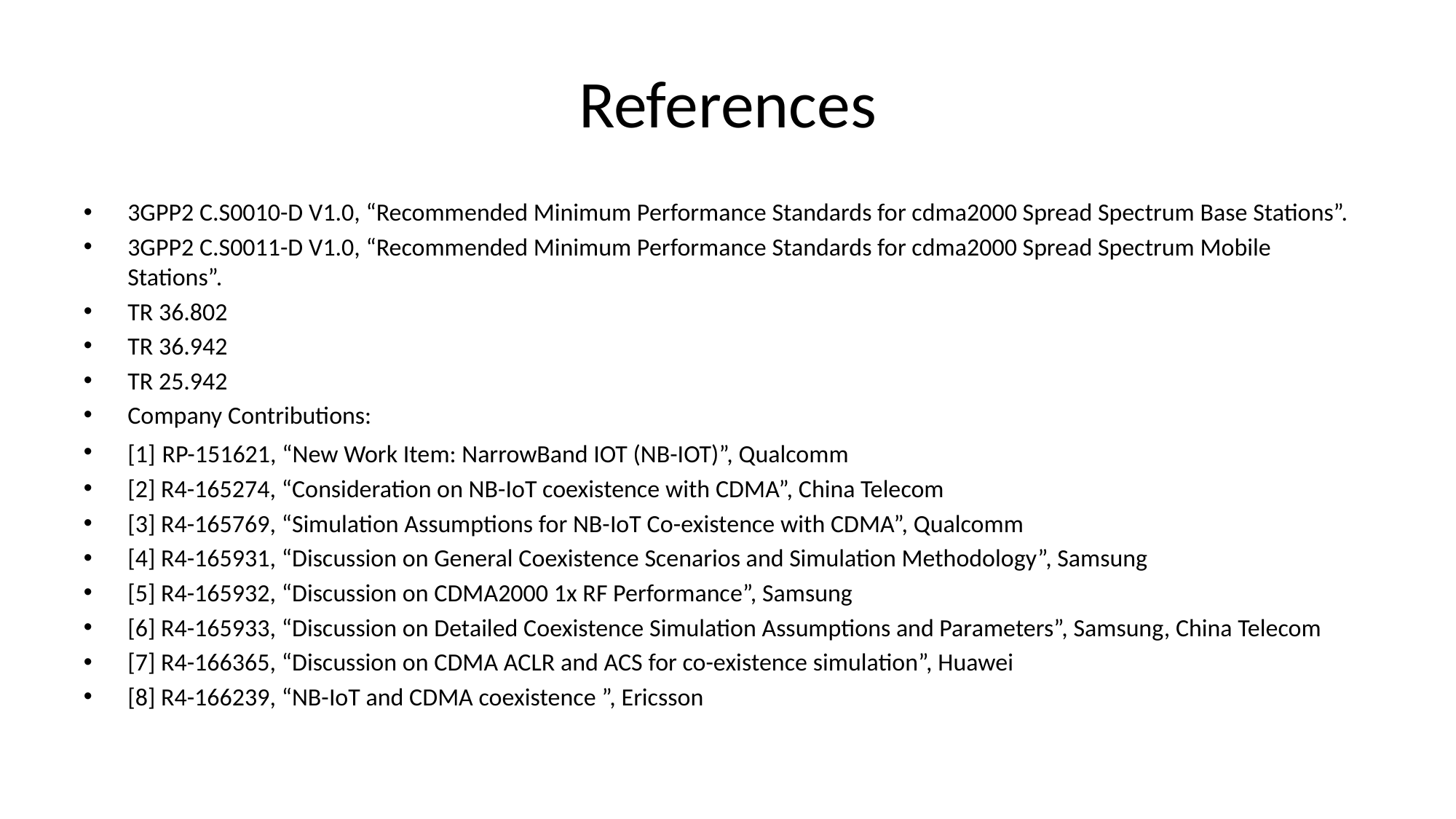

# References
3GPP2 C.S0010-D V1.0, “Recommended Minimum Performance Standards for cdma2000 Spread Spectrum Base Stations”.
3GPP2 C.S0011-D V1.0, “Recommended Minimum Performance Standards for cdma2000 Spread Spectrum Mobile Stations”.
TR 36.802
TR 36.942
TR 25.942
Company Contributions:
[1] RP-151621, “New Work Item: NarrowBand IOT (NB-IOT)”, Qualcomm
[2] R4-165274, “Consideration on NB-IoT coexistence with CDMA”, China Telecom
[3] R4-165769, “Simulation Assumptions for NB-IoT Co-existence with CDMA”, Qualcomm
[4] R4-165931, “Discussion on General Coexistence Scenarios and Simulation Methodology”, Samsung
[5] R4-165932, “Discussion on CDMA2000 1x RF Performance”, Samsung
[6] R4-165933, “Discussion on Detailed Coexistence Simulation Assumptions and Parameters”, Samsung, China Telecom
[7] R4-166365, “Discussion on CDMA ACLR and ACS for co-existence simulation”, Huawei
[8] R4-166239, “NB-IoT and CDMA coexistence ”, Ericsson